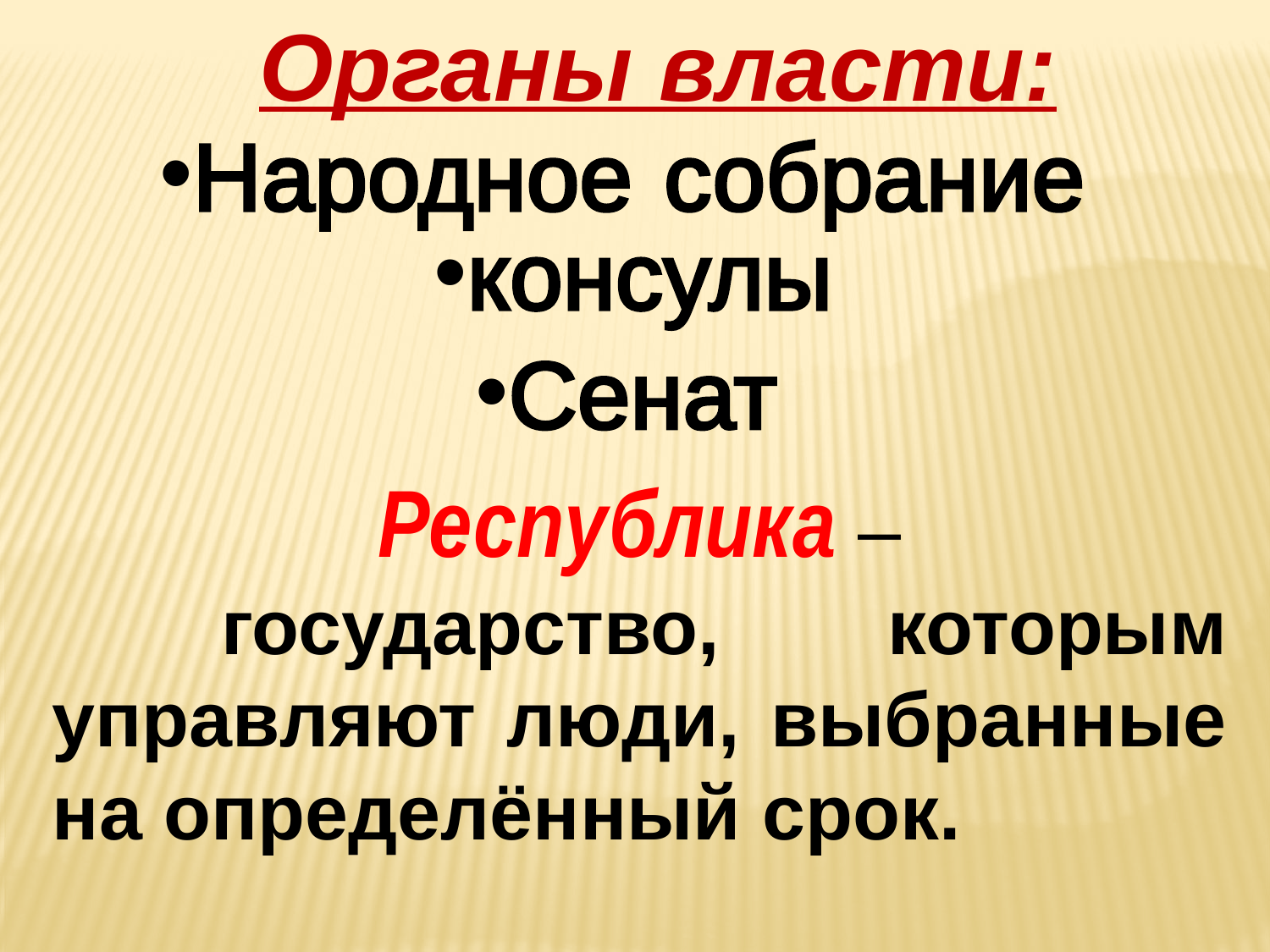

Органы власти:
Народное собрание
консулы
Сенат
Республика –
 государство, которым управляют люди, выбранные на определённый срок.